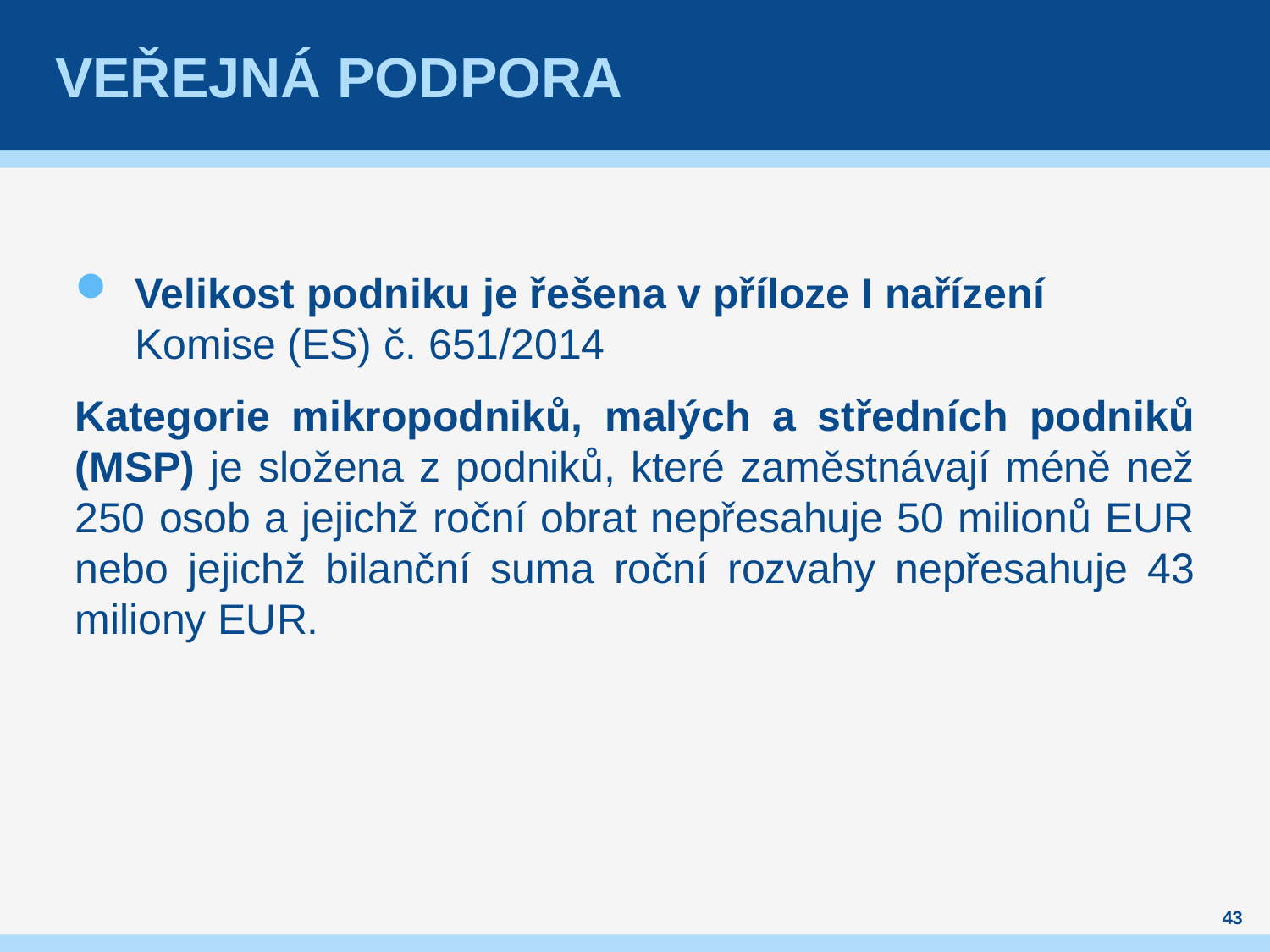

# Veřejná podpora
Velikost podniku je řešena v příloze I nařízení Komise (ES) č. 651/2014
Kategorie mikropodniků, malých a středních podniků (MSP) je složena z podniků, které zaměstnávají méně než 250 osob a jejichž roční obrat nepřesahuje 50 milionů EUR nebo jejichž bilanční suma roční rozvahy nepřesahuje 43 miliony EUR.
43